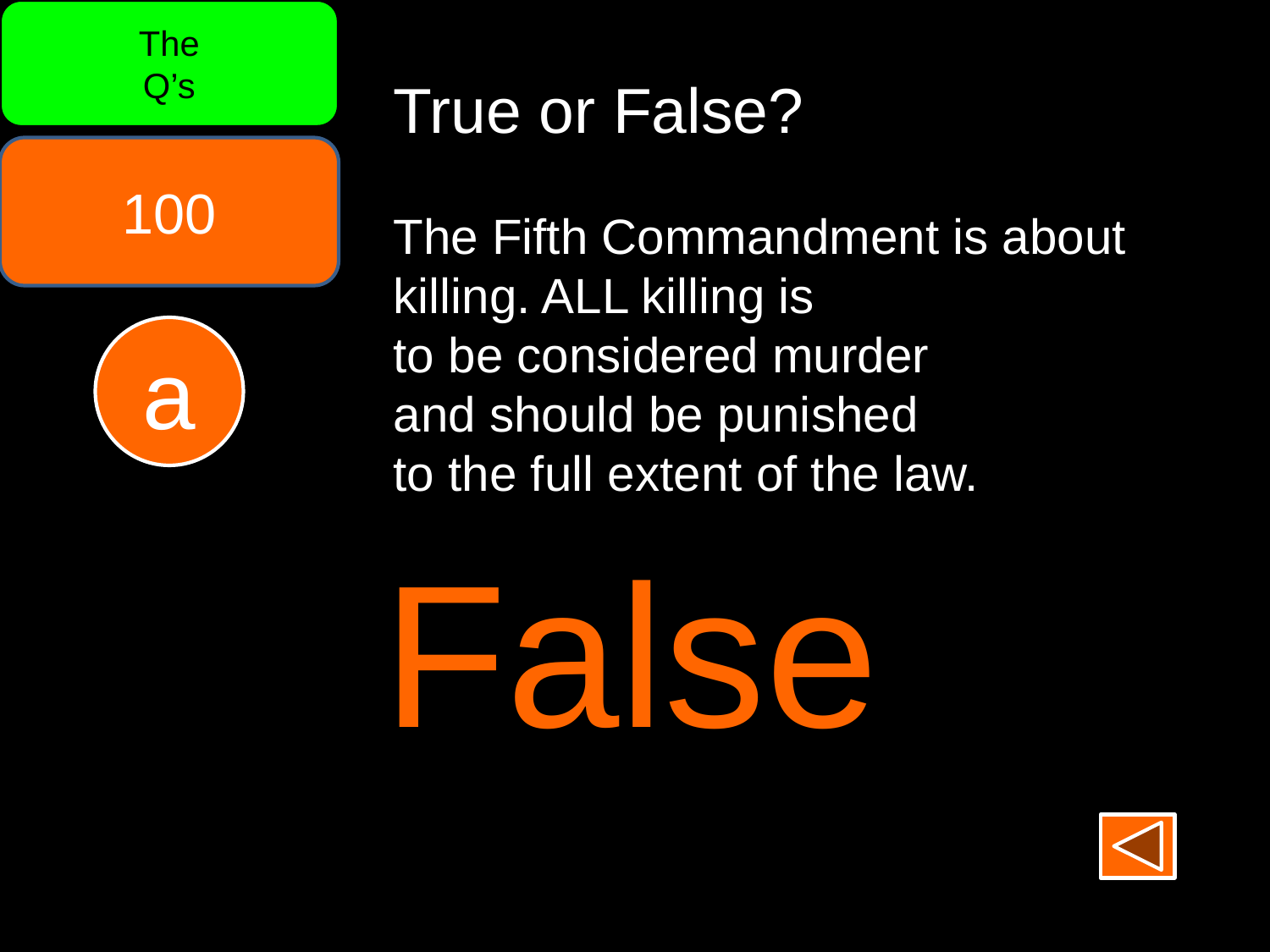

The
Q’s
True or False?

The Fifth Commandment is about killing. ALL killing is
to be considered murder
and should be punished
to the full extent of the law.
100
a
False